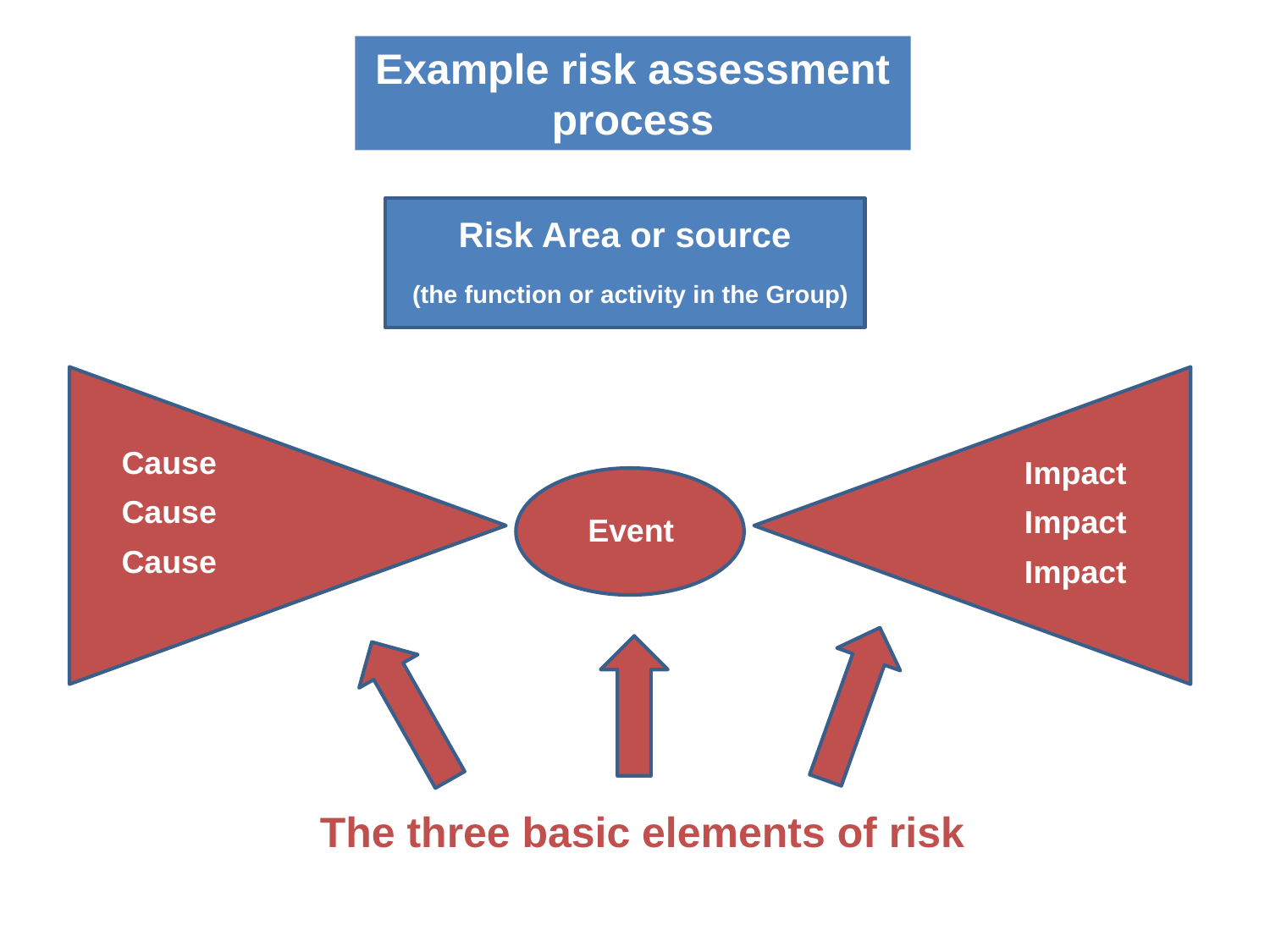

Example risk assessment process
Risk Area or source
 (the function or activity in the Group)

Cause
Impact

Cause
Impact
Event
Cause
Impact

Impact
The three basic elements of risk